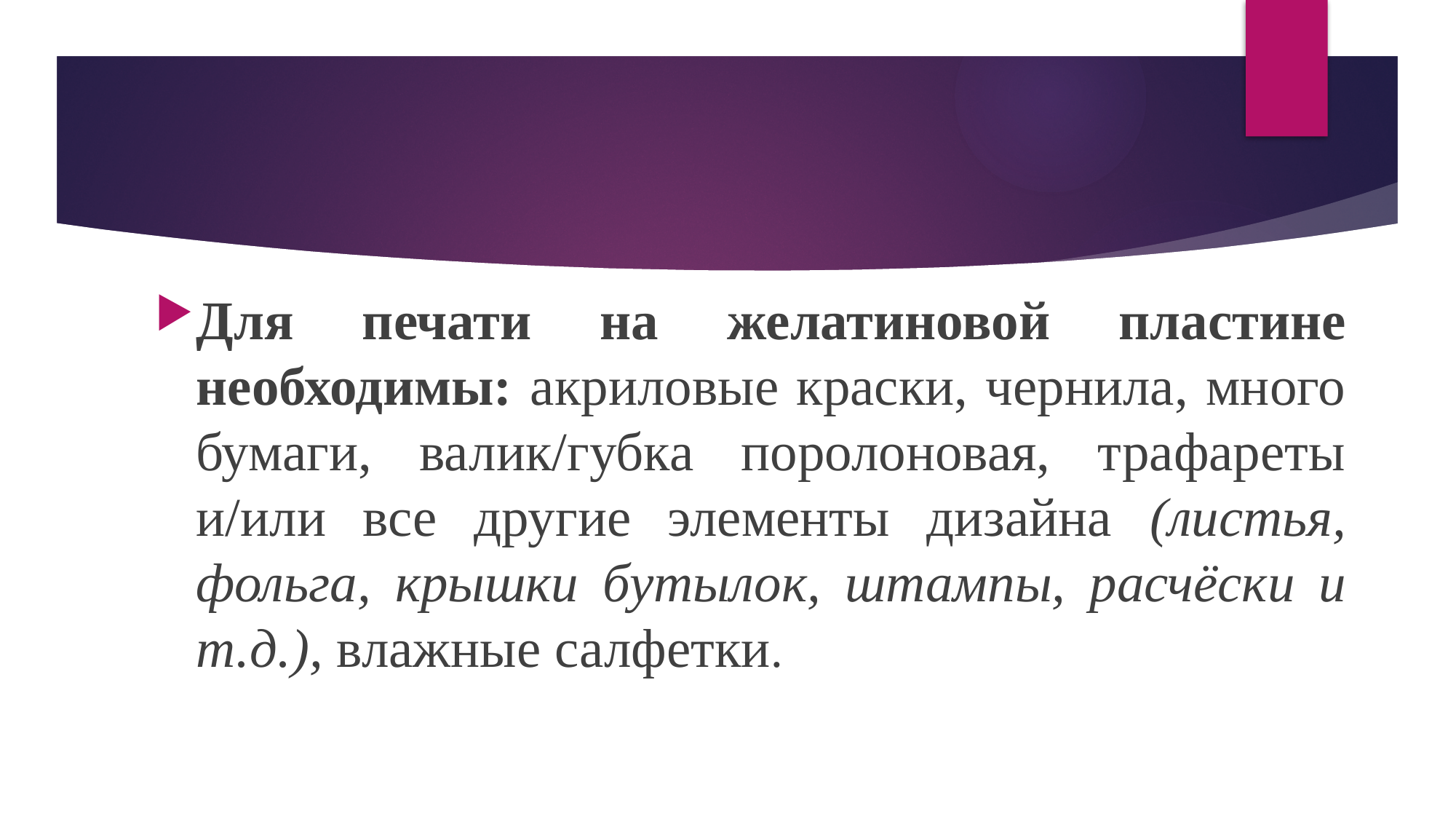

Для печати на желатиновой пластине необходимы: акриловые краски, чернила, много бумаги, валик/губка поролоновая, трафареты и/или все другие элементы дизайна (листья, фольга, крышки бутылок, штампы, расчёски и т.д.), влажные салфетки.